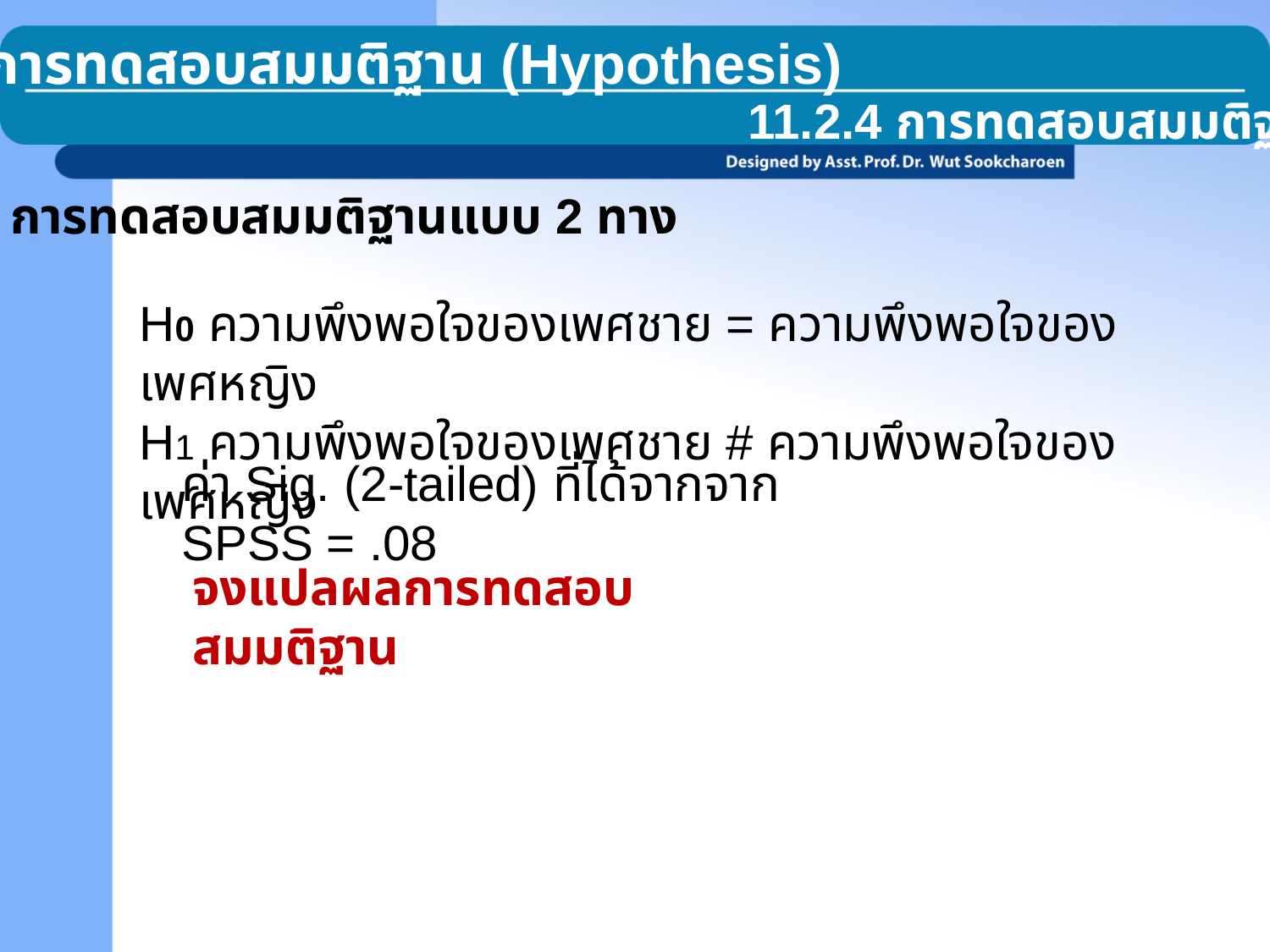

11.2 การทดสอบสมมติฐาน (Hypothesis)
11.2.4 การทดสอบสมมติฐาน
การทดสอบสมมติฐานแบบ 2 ทาง
H0 ความพึงพอใจของเพศชาย = ความพึงพอใจของเพศหญิง
H1 ความพึงพอใจของเพศชาย # ความพึงพอใจของเพศหญิง
ค่า Sig. (2-tailed) ที่ได้จากจาก SPSS = .08
จงแปลผลการทดสอบสมมติฐาน